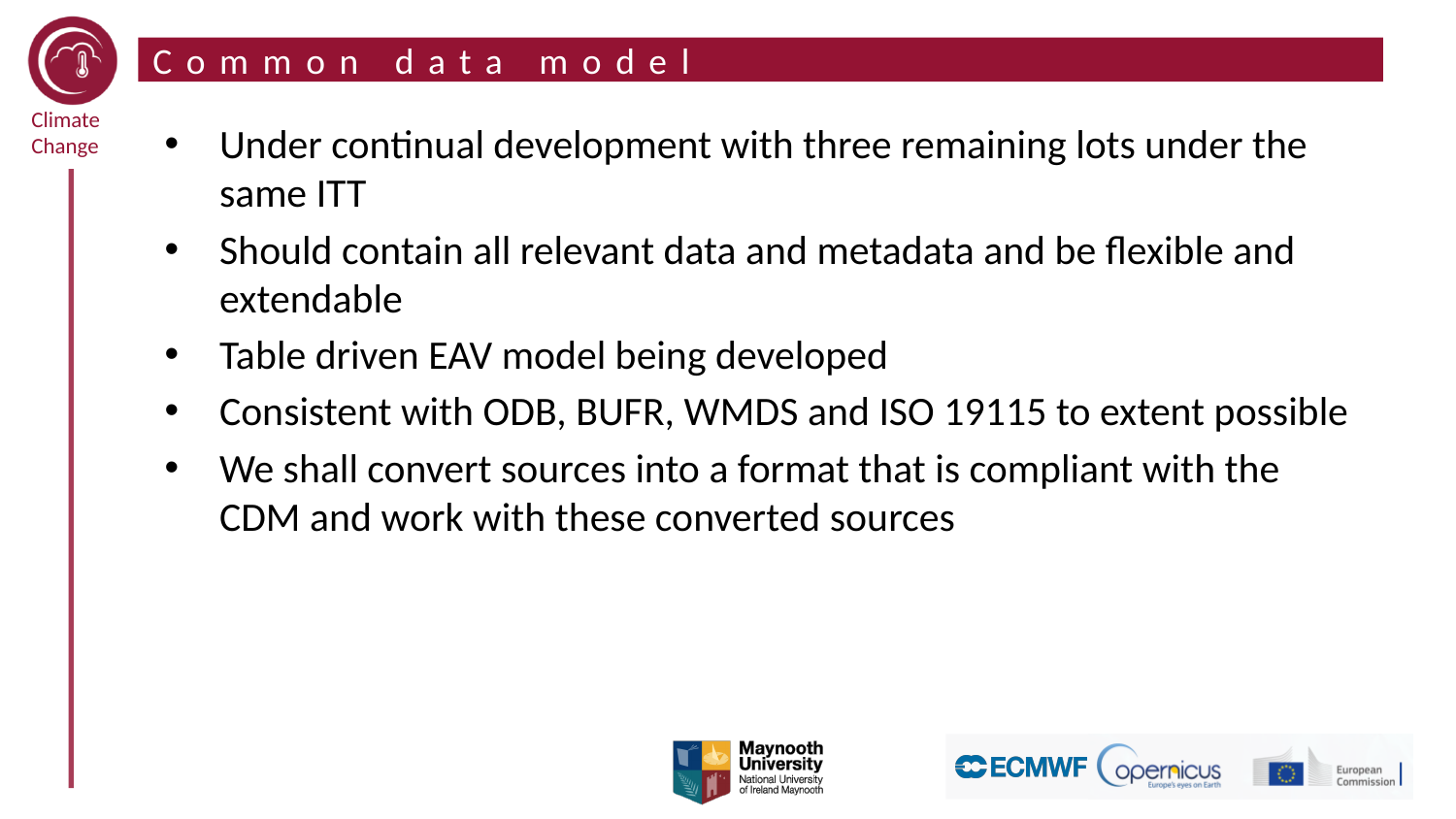

# Common data model
Under continual development with three remaining lots under the same ITT
Should contain all relevant data and metadata and be flexible and extendable
Table driven EAV model being developed
Consistent with ODB, BUFR, WMDS and ISO 19115 to extent possible
We shall convert sources into a format that is compliant with the CDM and work with these converted sources